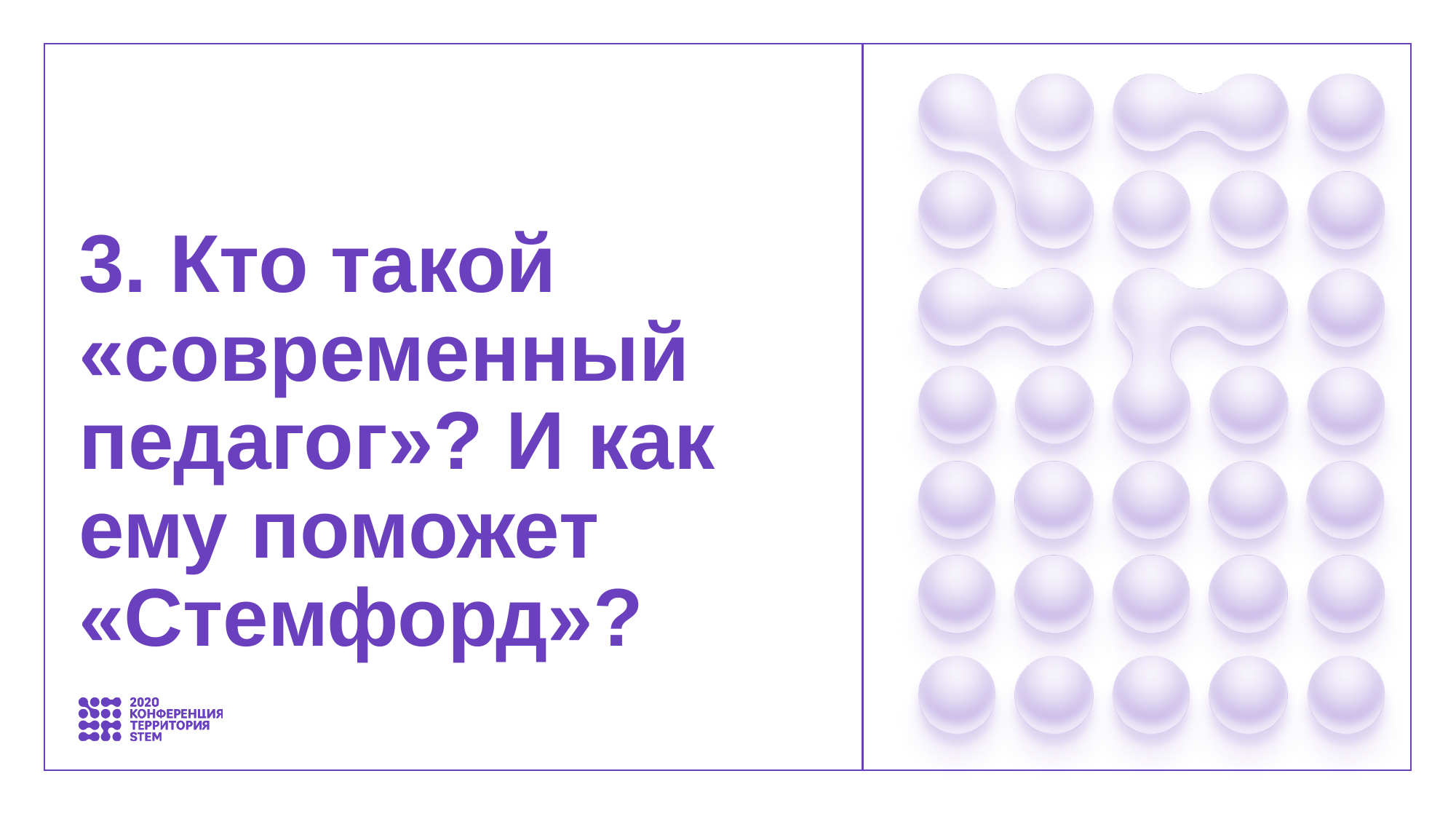

# 3. Кто такой «современный педагог»? И как ему поможет «Стемфорд»?